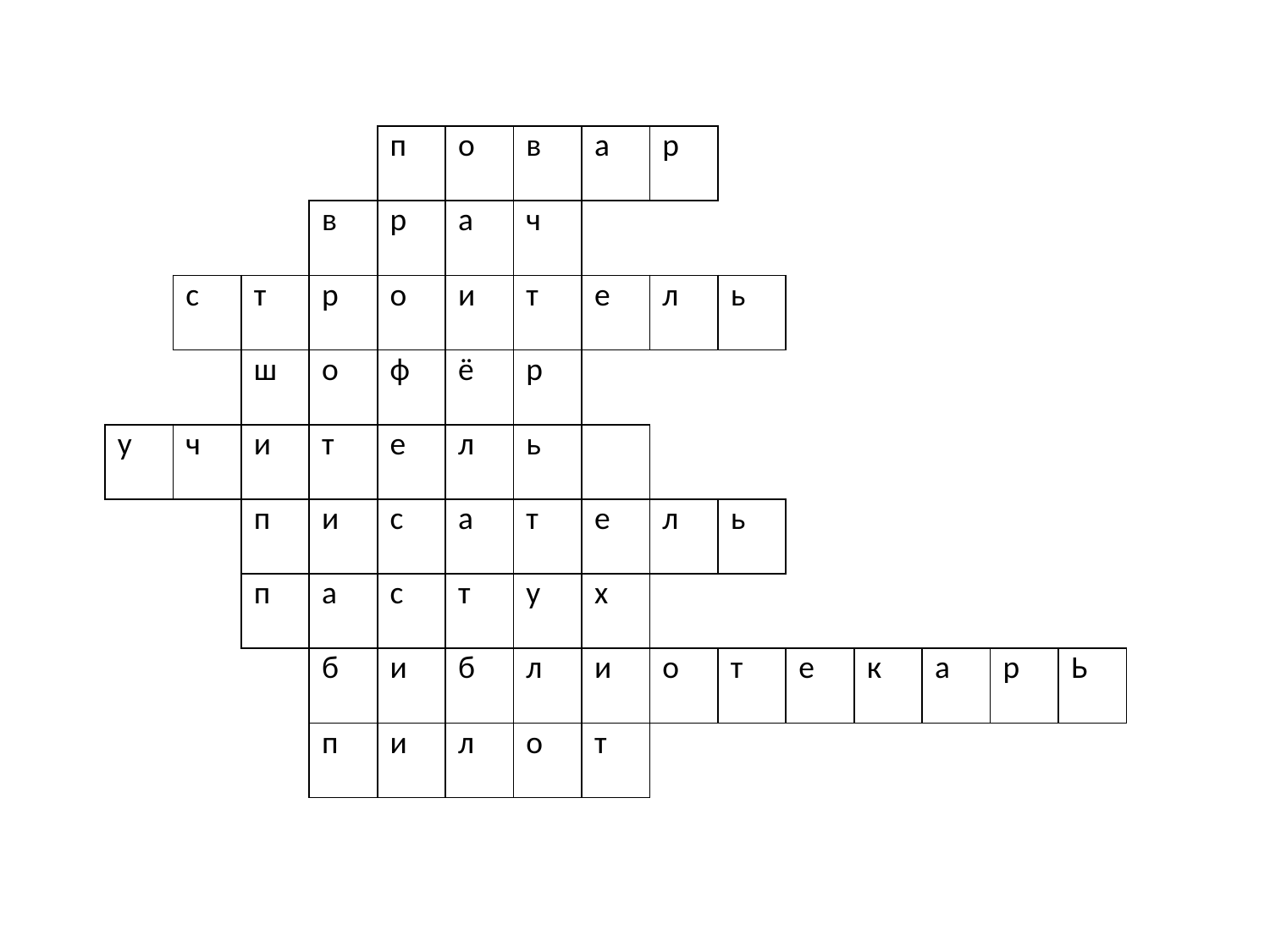

|  |  |  |  | п | о | в | а | р |  |  |  |  |  |  |  |
| --- | --- | --- | --- | --- | --- | --- | --- | --- | --- | --- | --- | --- | --- | --- | --- |
|  |  |  | в | р | а | ч |  |  |  |  |  |  |  |  |  |
|  | с | т | р | о | и | т | е | л | ь |  |  |  |  |  |  |
|  |  | ш | о | ф | ё | р |  |  |  |  |  |  |  |  |  |
| у | ч | и | т | е | л | ь |  |  |  |  |  |  |  |  |  |
|  |  | п | и | с | а | т | е | л | ь |  |  |  |  |  |  |
|  |  | п | а | с | т | у | х |  |  |  |  |  |  |  |  |
|  |  |  | б | и | б | л | и | о | т | е | к | а | р | Ь |  |
|  |  |  | п | и | л | о | т |  |  |  |  |  |  |  |  |